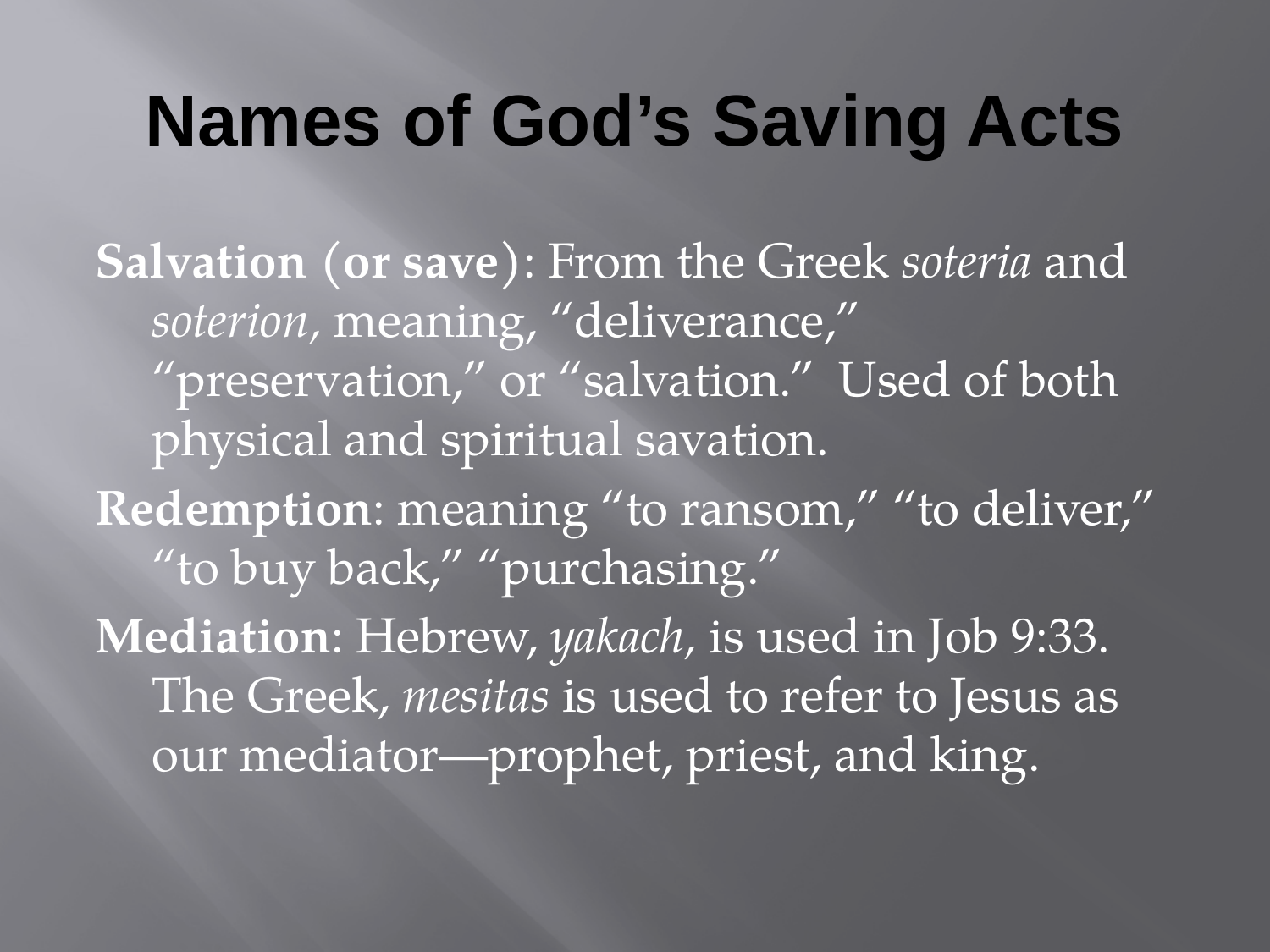

# Names of God’s Saving Acts
Salvation (or save): From the Greek soteria and soterion, meaning, “deliverance,” “preservation,” or “salvation.”  Used of both physical and spiritual savation.
Redemption: meaning “to ransom,” “to deliver,” “to buy back,” “purchasing.”
Mediation: Hebrew, yakach, is used in Job 9:33. The Greek, mesitas is used to refer to Jesus as our mediator—prophet, priest, and king.